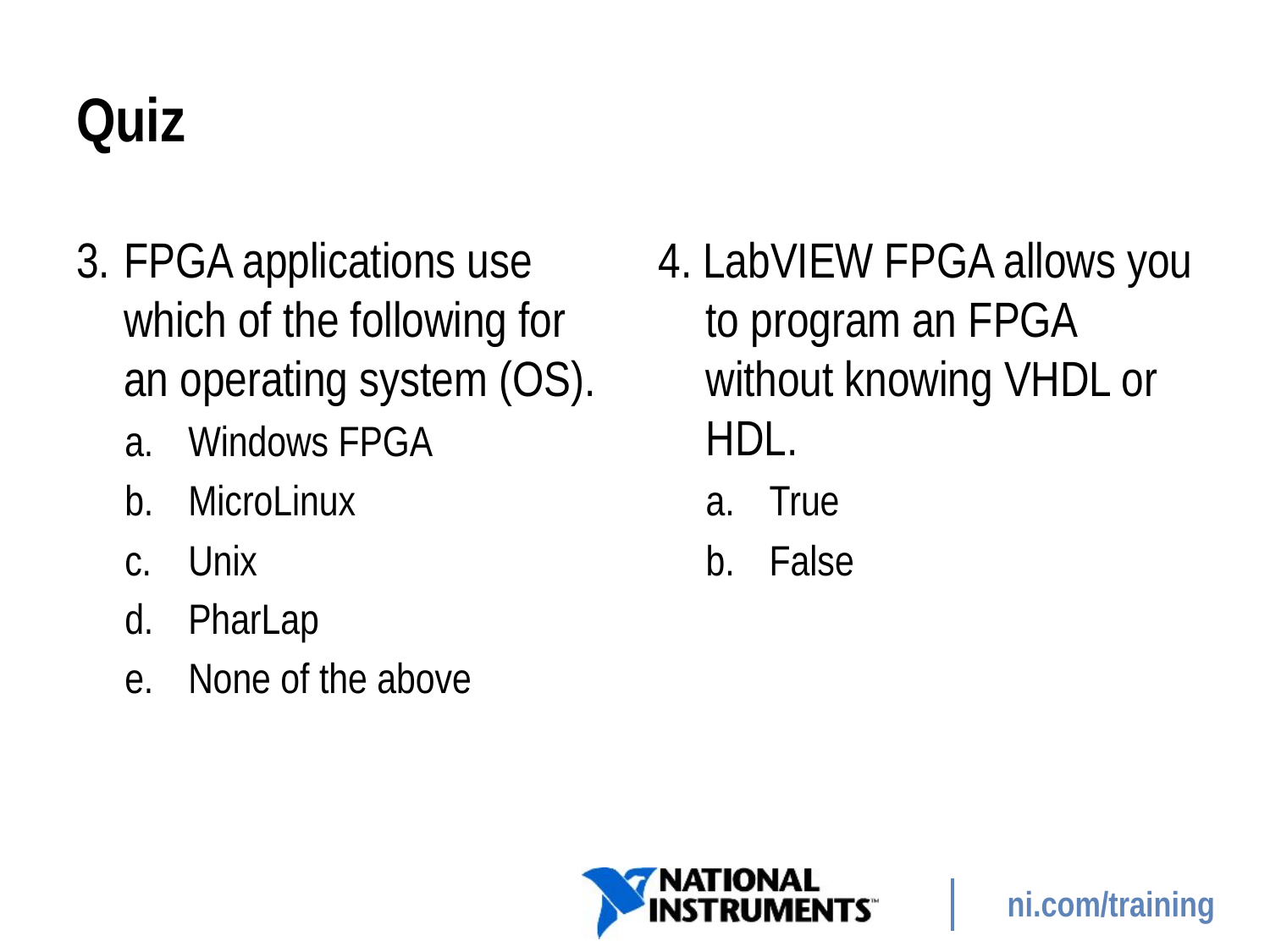

# Quiz
3. 	FPGA applications use which of the following for an operating system (OS).
Windows FPGA
MicroLinux
Unix
PharLap
None of the above
4. LabVIEW FPGA allows you to program an FPGA without knowing VHDL or HDL.
True
False